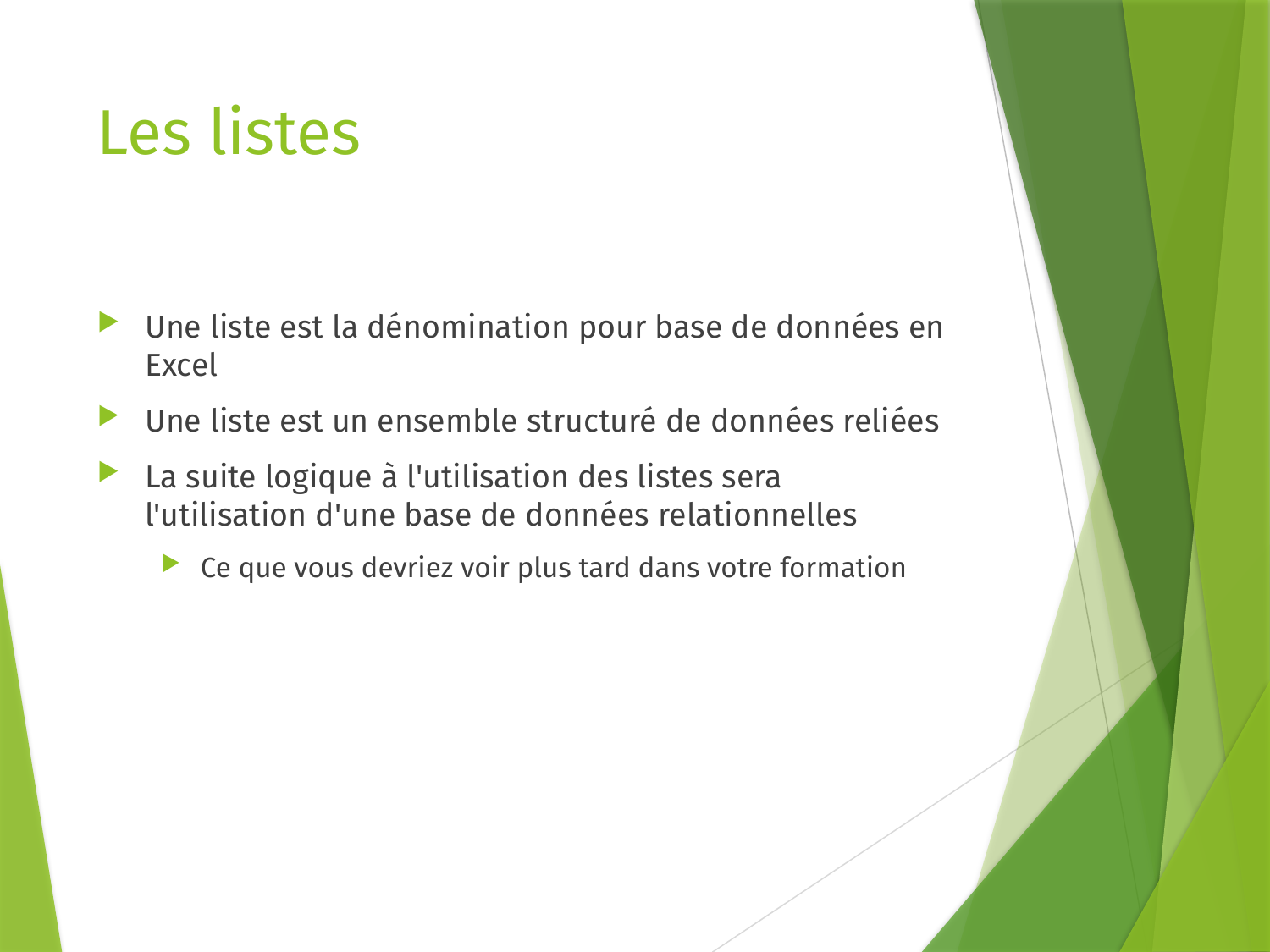

# Les listes
Une liste est la dénomination pour base de données en Excel
Une liste est un ensemble structuré de données reliées
La suite logique à l'utilisation des listes sera l'utilisation d'une base de données relationnelles
Ce que vous devriez voir plus tard dans votre formation